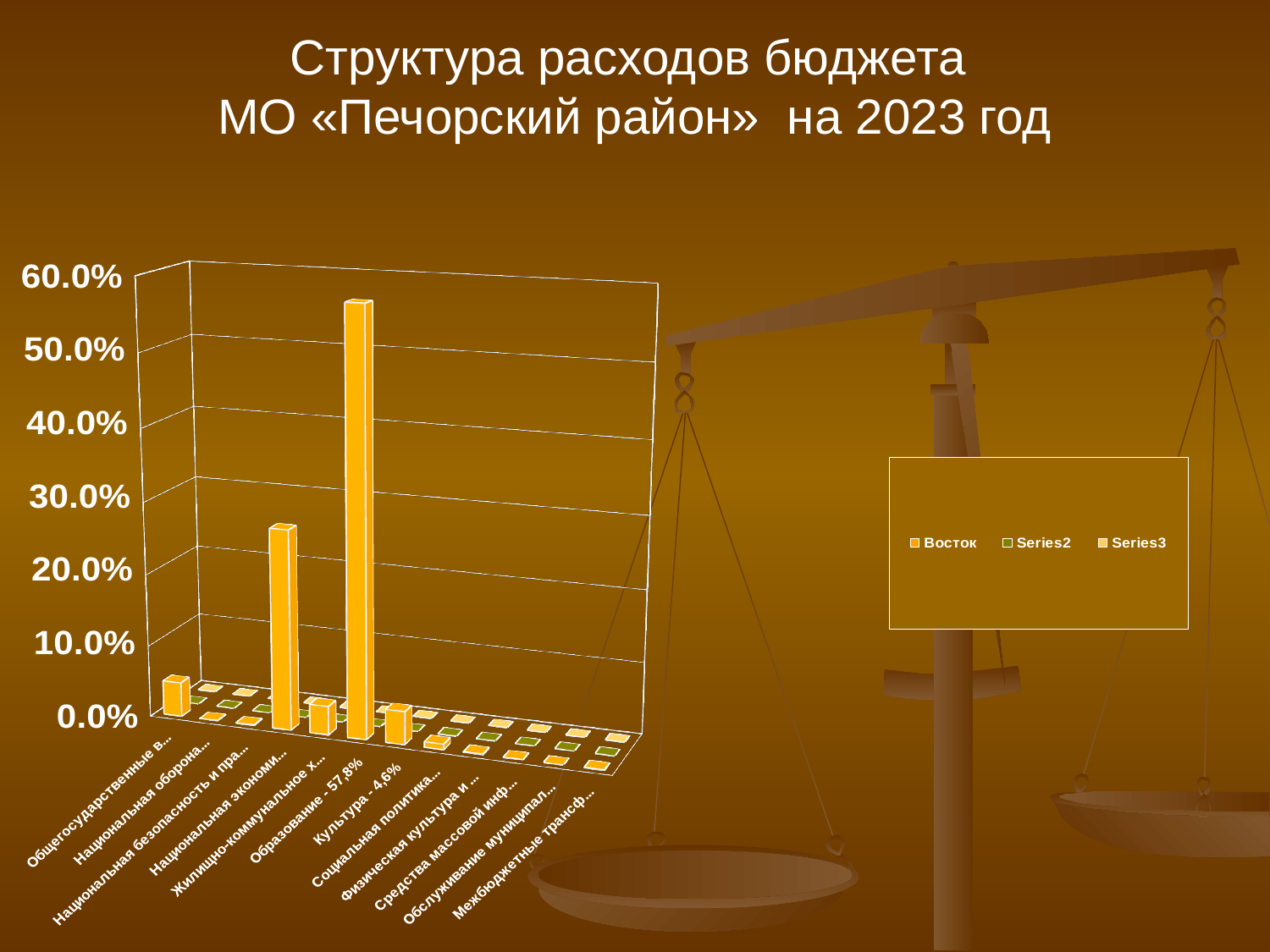

# Структура расходов бюджета МО «Печорский район»  на 2023 год

[unsupported chart]

### Chart

| Category |
|---|